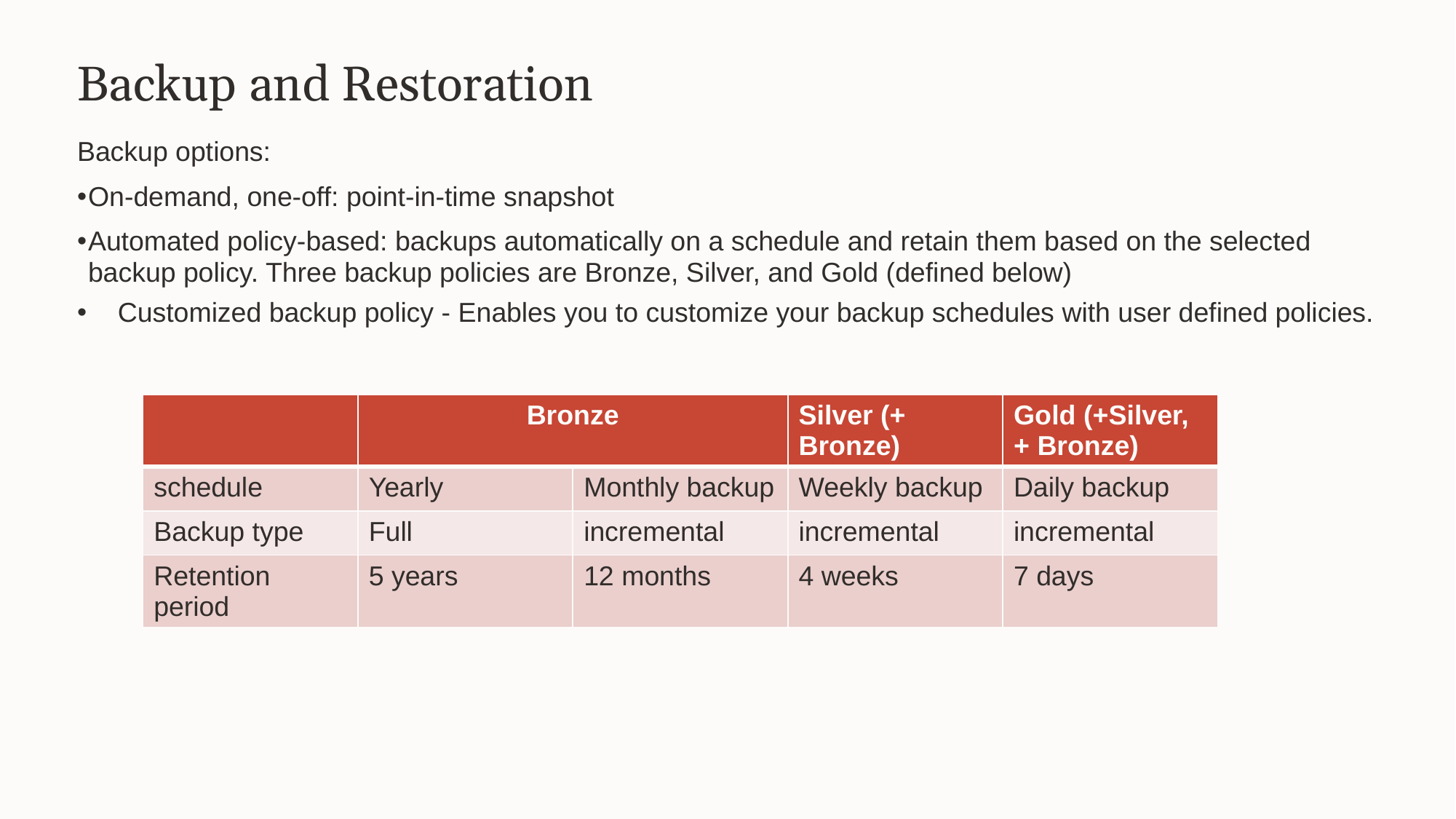

# Backup and Restoration
Backup options:
On-demand, one-off: point-in-time snapshot
Automated policy-based: backups automatically on a schedule and retain them based on the selected backup policy. Three backup policies are Bronze, Silver, and Gold (defined below)
Customized backup policy - Enables you to customize your backup schedules with user defined policies.
|  | Bronze | Bronze | Silver (+ Bronze) | Gold (+Silver, + Bronze) |
| --- | --- | --- | --- | --- |
| schedule | Yearly | Monthly backup | Weekly backup | Daily backup |
| Backup type | Full | incremental | incremental | incremental |
| Retention period | 5 years | 12 months | 4 weeks | 7 days |